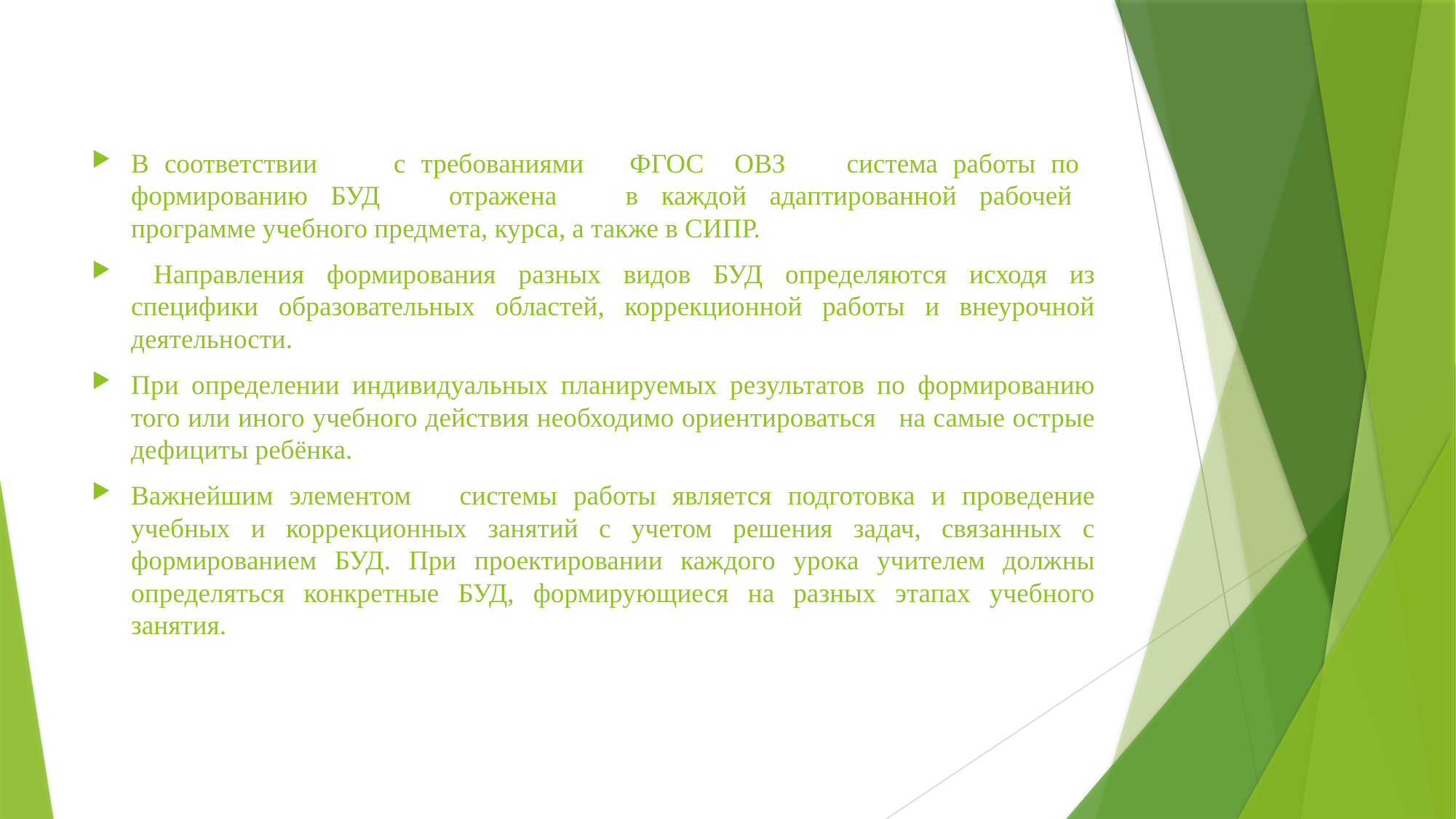

#
В соответствии     с требованиями   ФГОС  ОВЗ    система работы по
формированию БУД   отражена   в каждой адаптированной рабочей
программе учебного предмета, курса, а также в СИПР.
 Направления формирования разных видов БУД определяются исходя из специфики образовательных областей, коррекционной работы и внеурочной деятельности.
При определении индивидуальных планируемых результатов по формированию того или иного учебного действия необходимо ориентироваться   на самые острые дефициты ребёнка.
Важнейшим элементом   системы работы является подготовка и проведение учебных и коррекционных занятий с учетом решения задач, связанных с формированием БУД. При проектировании каждого урока учителем должны определяться конкретные БУД, формирующиеся на разных этапах учебного занятия.